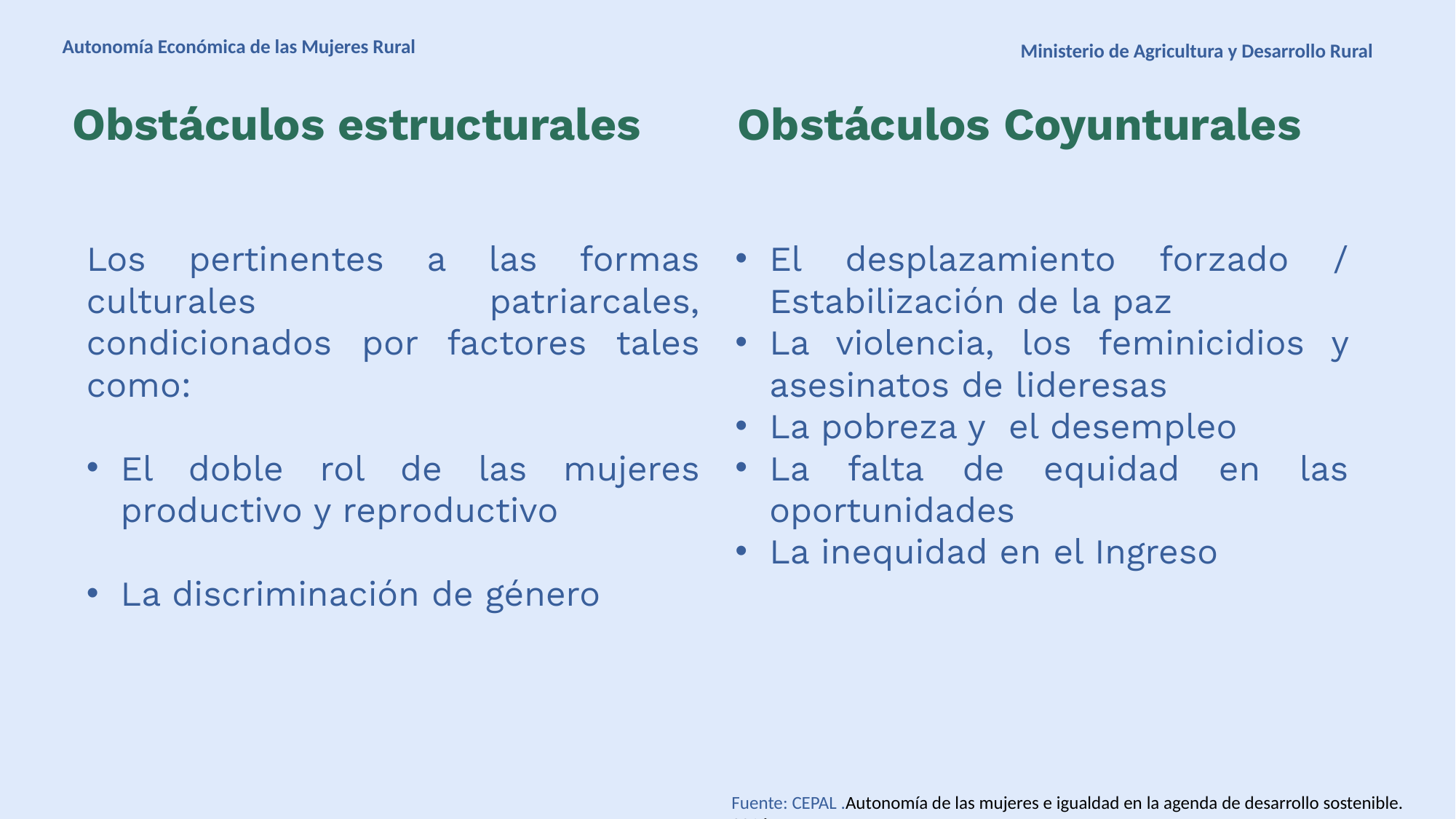

Autonomía Económica de las Mujeres Rural
Ministerio de Agricultura y Desarrollo Rural
Obstáculos estructurales
Obstáculos Coyunturales
Los pertinentes a las formas culturales patriarcales, condicionados por factores tales como:

El doble rol de las mujeres productivo y reproductivo

La discriminación de género
El desplazamiento forzado / Estabilización de la paz
La violencia, los feminicidios y asesinatos de lideresas
La pobreza y  el desempleo
La falta de equidad en las oportunidades
La inequidad en el Ingreso
Fuente: CEPAL .Autonomía de las mujeres e igualdad en la agenda de desarrollo sostenible. 2016